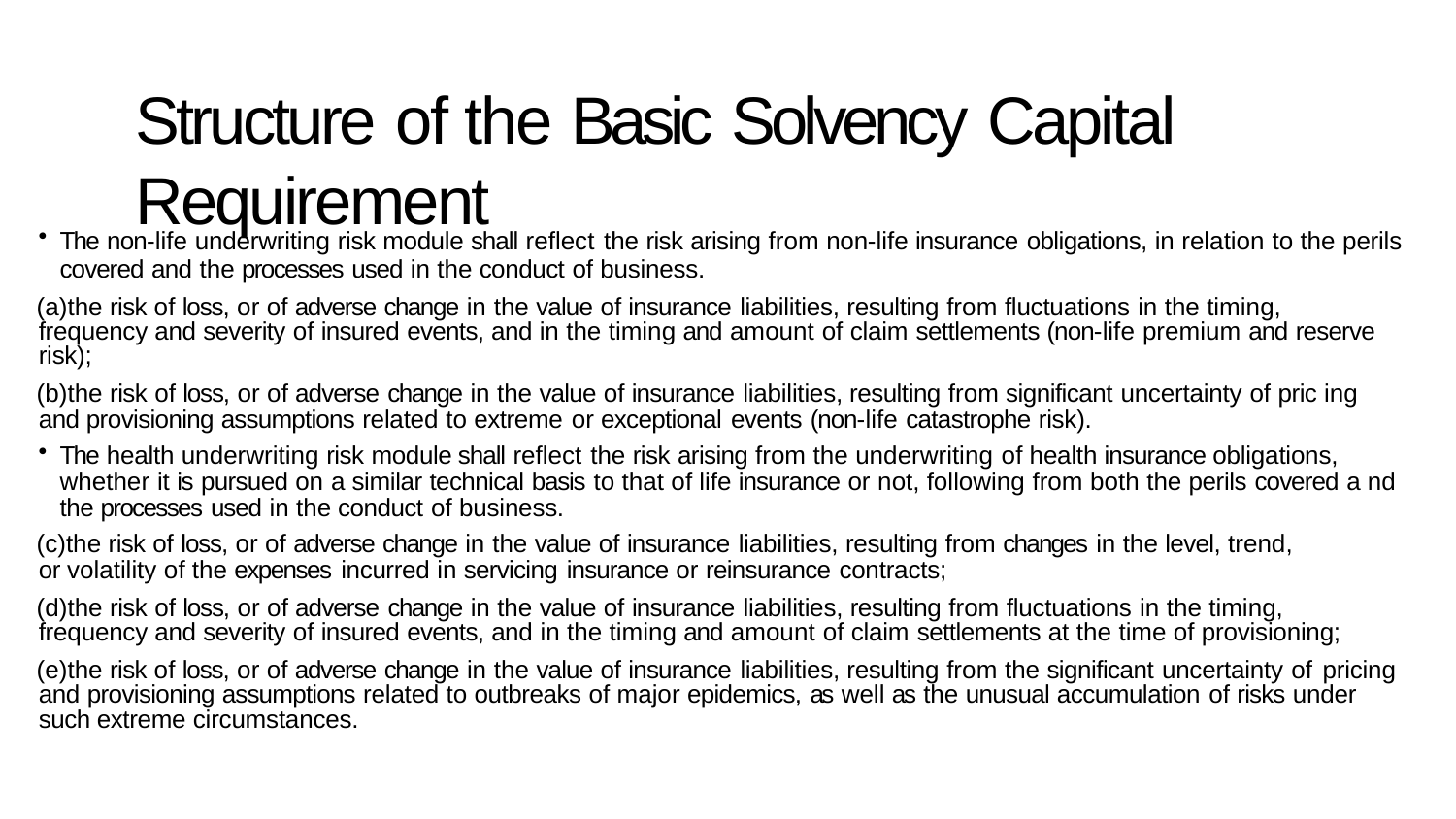

# Structure of the Basic Solvency Capital Requirement
The non-life underwriting risk module shall reflect the risk arising from non-life insurance obligations, in relation to the perils
covered and the processes used in the conduct of business.
the risk of loss, or of adverse change in the value of insurance liabilities, resulting from fluctuations in the timing, frequency and severity of insured events, and in the timing and amount of claim settlements (non-life premium and reserve risk);
the risk of loss, or of adverse change in the value of insurance liabilities, resulting from significant uncertainty of pric ing and provisioning assumptions related to extreme or exceptional events (non-life catastrophe risk).
The health underwriting risk module shall reflect the risk arising from the underwriting of health insurance obligations, whether it is pursued on a similar technical basis to that of life insurance or not, following from both the perils covered a nd the processes used in the conduct of business.
the risk of loss, or of adverse change in the value of insurance liabilities, resulting from changes in the level, trend, or volatility of the expenses incurred in servicing insurance or reinsurance contracts;
the risk of loss, or of adverse change in the value of insurance liabilities, resulting from fluctuations in the timing, frequency and severity of insured events, and in the timing and amount of claim settlements at the time of provisioning;
the risk of loss, or of adverse change in the value of insurance liabilities, resulting from the significant uncertainty of pricing and provisioning assumptions related to outbreaks of major epidemics, as well as the unusual accumulation of risks under such extreme circumstances.